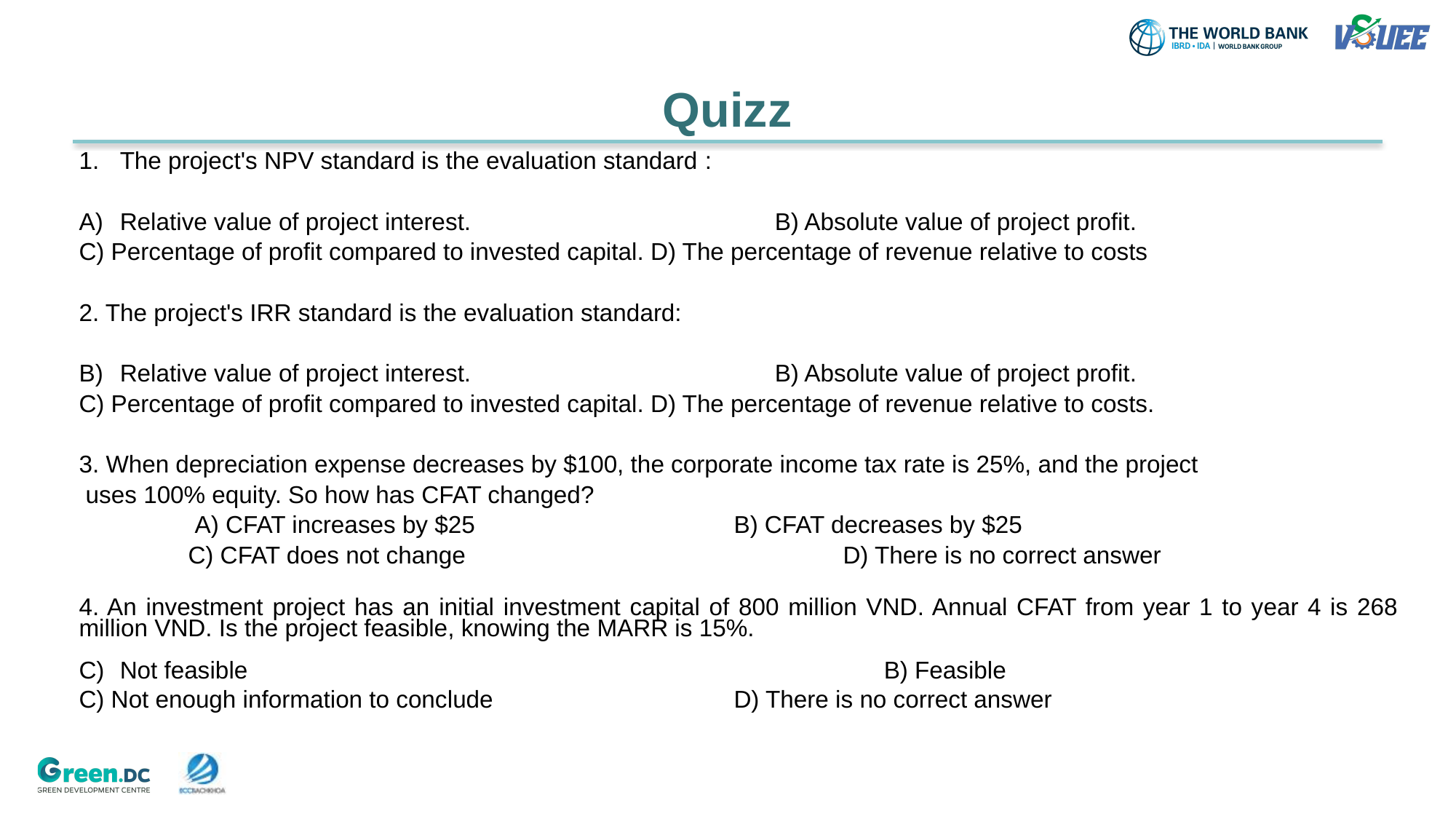

# Quizz
The project's NPV standard is the evaluation standard :

Relative value of project interest. 			B) Absolute value of project profit.
C) Percentage of profit compared to invested capital. D) The percentage of revenue relative to costs

2. The project's IRR standard is the evaluation standard:

Relative value of project interest. 			B) Absolute value of project profit.
C) Percentage of profit compared to invested capital. D) The percentage of revenue relative to costs.

3. When depreciation expense decreases by $100, the corporate income tax rate is 25%, and the project
 uses 100% equity. So how has CFAT changed?
	 A) CFAT increases by $25 			B) CFAT decreases by $25
 	C) CFAT does not change 				D) There is no correct answer

4. An investment project has an initial investment capital of 800 million VND. Annual CFAT from year 1 to year 4 is 268 million VND. Is the project feasible, knowing the MARR is 15%.

Not feasible 						B) Feasible
C) Not enough information to conclude 			D) There is no correct answer